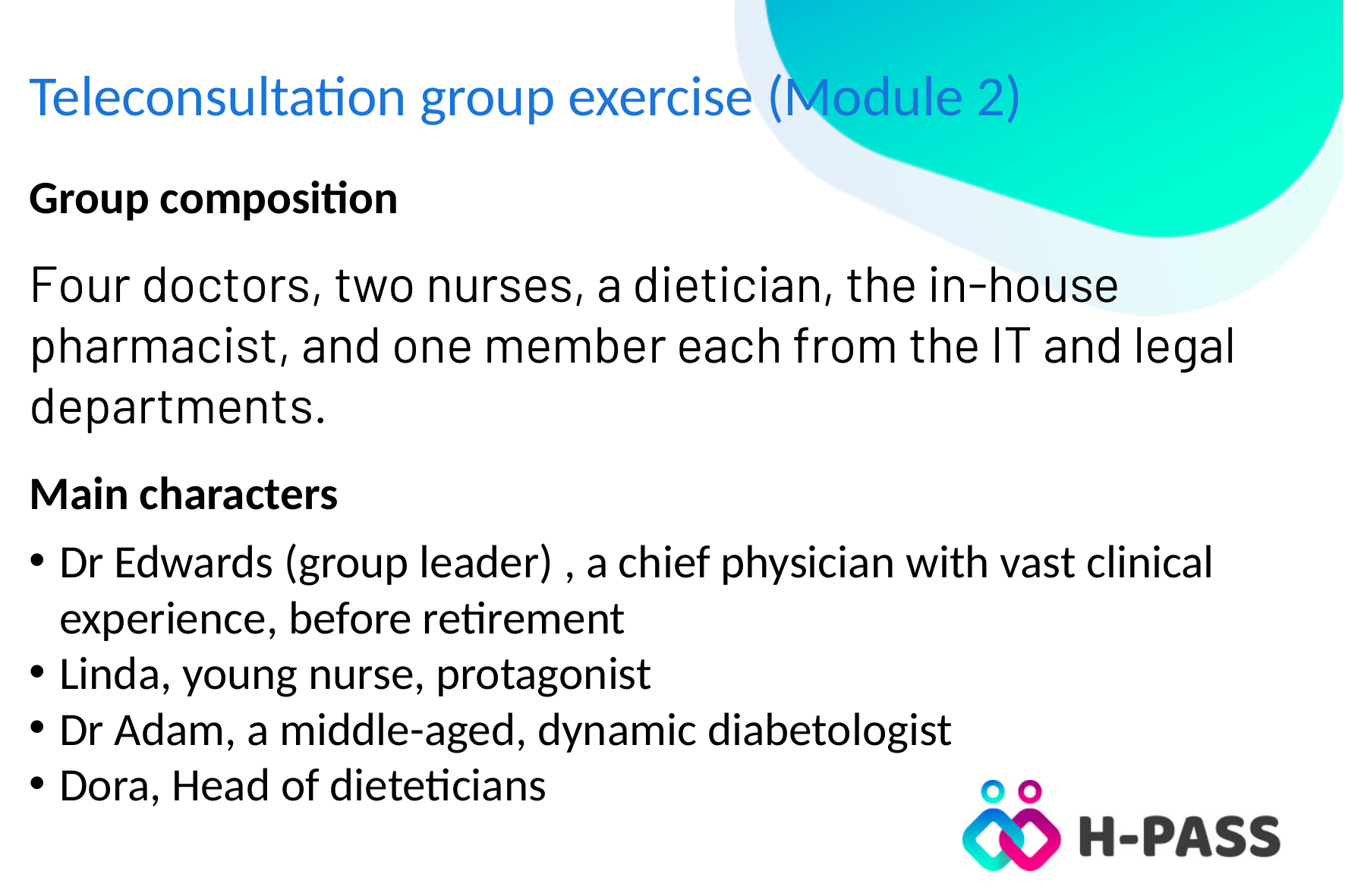

# Teleconsultation group exercise (Module 2)
Group composition
Four doctors, two nurses, a dietician, the in-house pharmacist, and one member each from the IT and legal departments.
Main characters
Dr Edwards (group leader) , a chief physician with vast clinical experience, before retirement
Linda, young nurse, protagonist
Dr Adam, a middle-aged, dynamic diabetologist
Dora, Head of dieteticians